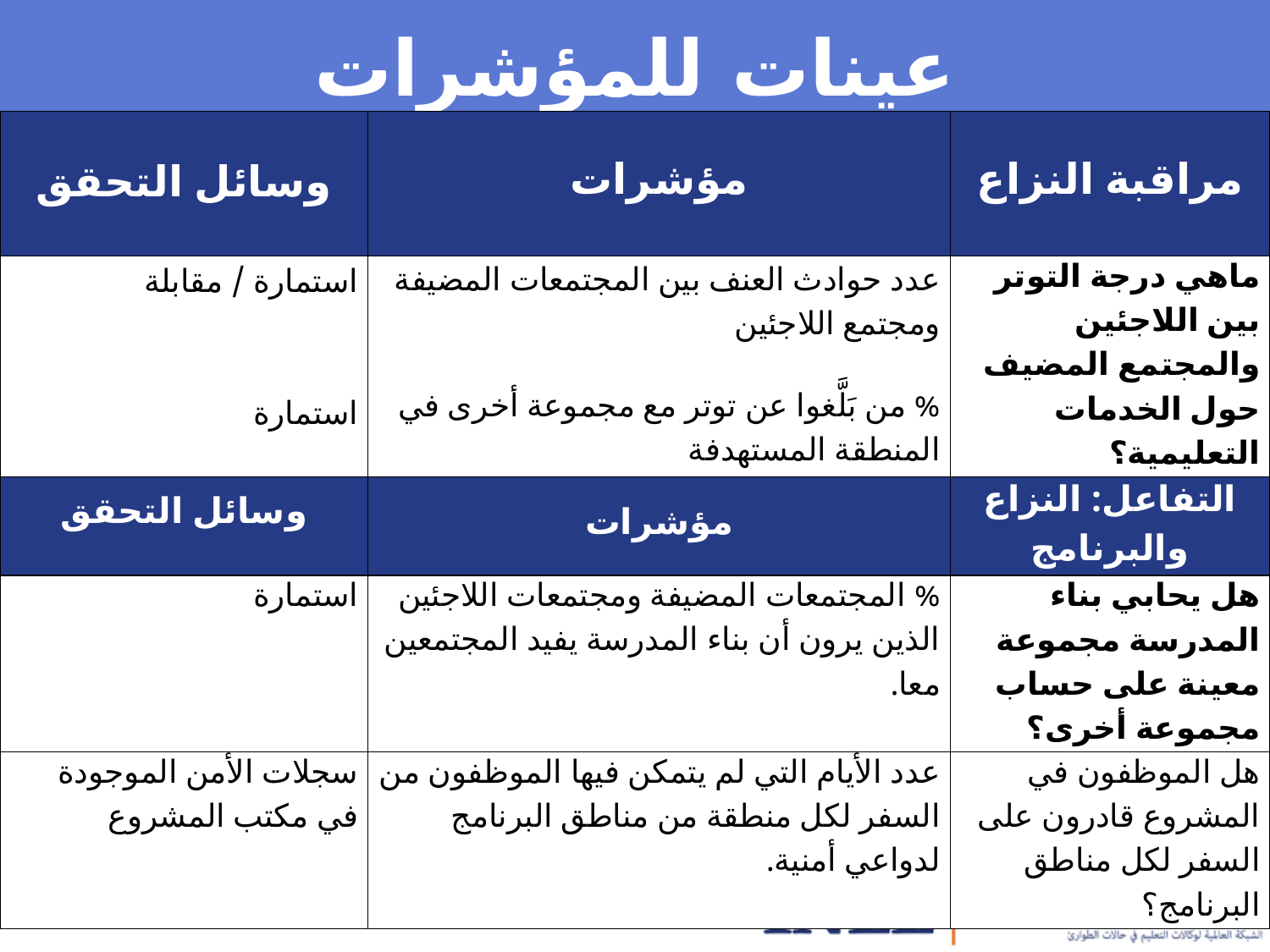

# عينات للمؤشرات
| وسائل التحقق | مؤشرات | مراقبة النزاع |
| --- | --- | --- |
| استمارة / مقابلة     استمارة | عدد حوادث العنف بين المجتمعات المضيفة ومجتمع اللاجئين % من بَلَّغوا عن توتر مع مجموعة أخرى في المنطقة المستهدفة | ماهي درجة التوتر بين اللاجئين والمجتمع المضيف حول الخدمات التعليمية؟ |
| وسائل التحقق | مؤشرات | التفاعل: النزاع والبرنامج |
| استمارة | % المجتمعات المضيفة ومجتمعات اللاجئين الذين يرون أن بناء المدرسة يفيد المجتمعين معا. | هل يحابي بناء المدرسة مجموعة معينة على حساب مجموعة أخرى؟ |
| سجلات الأمن الموجودة في مكتب المشروع | عدد الأيام التي لم يتمكن فيها الموظفون من السفر لكل منطقة من مناطق البرنامج لدواعي أمنية. | هل الموظفون في المشروع قادرون على السفر لكل مناطق البرنامج؟ |